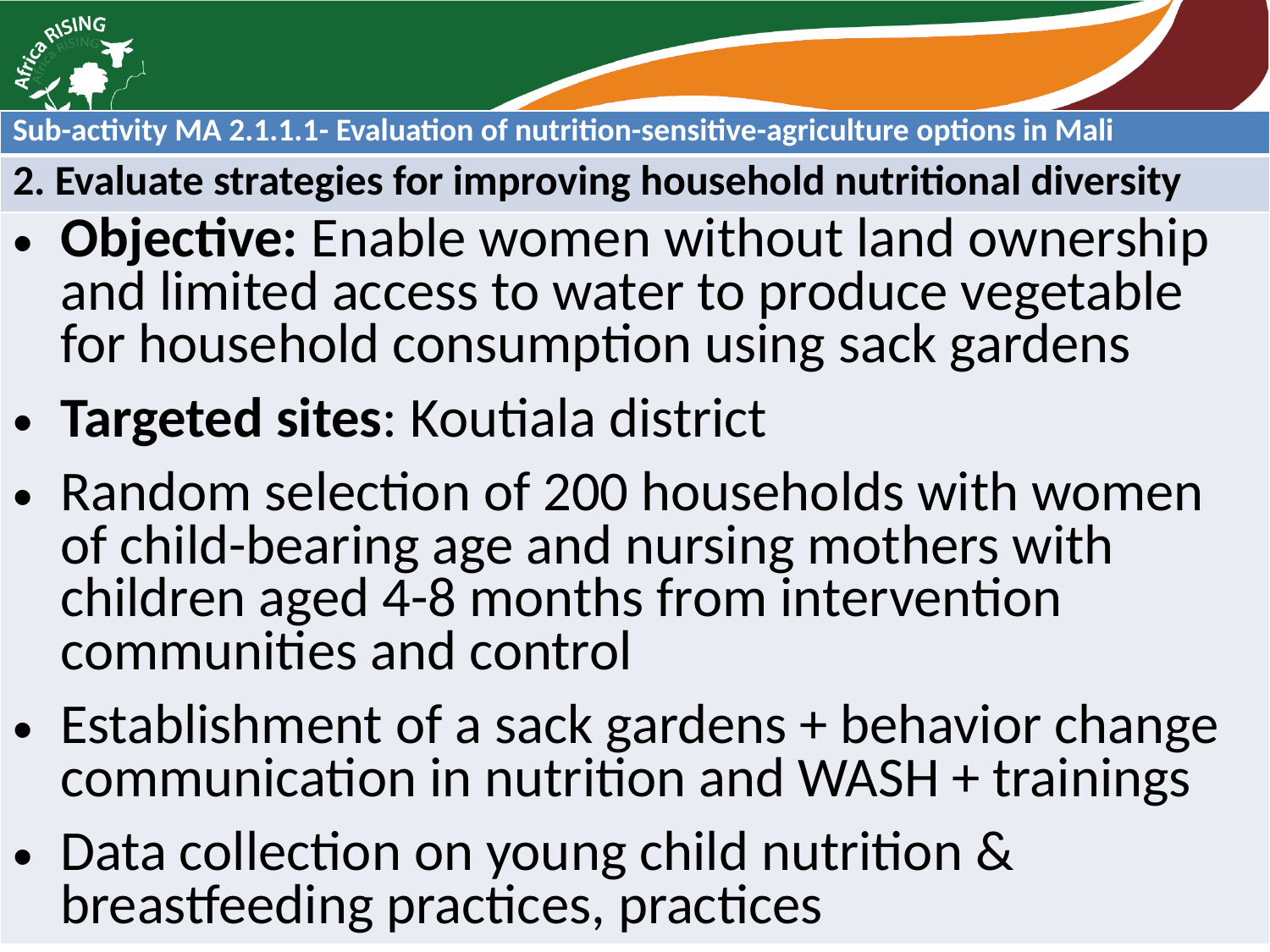

| Sub-activity MA 2.1.1.1- Evaluation of nutrition-sensitive-agriculture options in Mali |
| --- |
| 2. Evaluate strategies for improving household nutritional diversity |
| Objective: Enable women without land ownership and limited access to water to produce vegetable for household consumption using sack gardens Targeted sites: Koutiala district Random selection of 200 households with women of child-bearing age and nursing mothers with children aged 4-8 months from intervention communities and control Establishment of a sack gardens + behavior change communication in nutrition and WASH + trainings Data collection on young child nutrition & breastfeeding practices, practices |